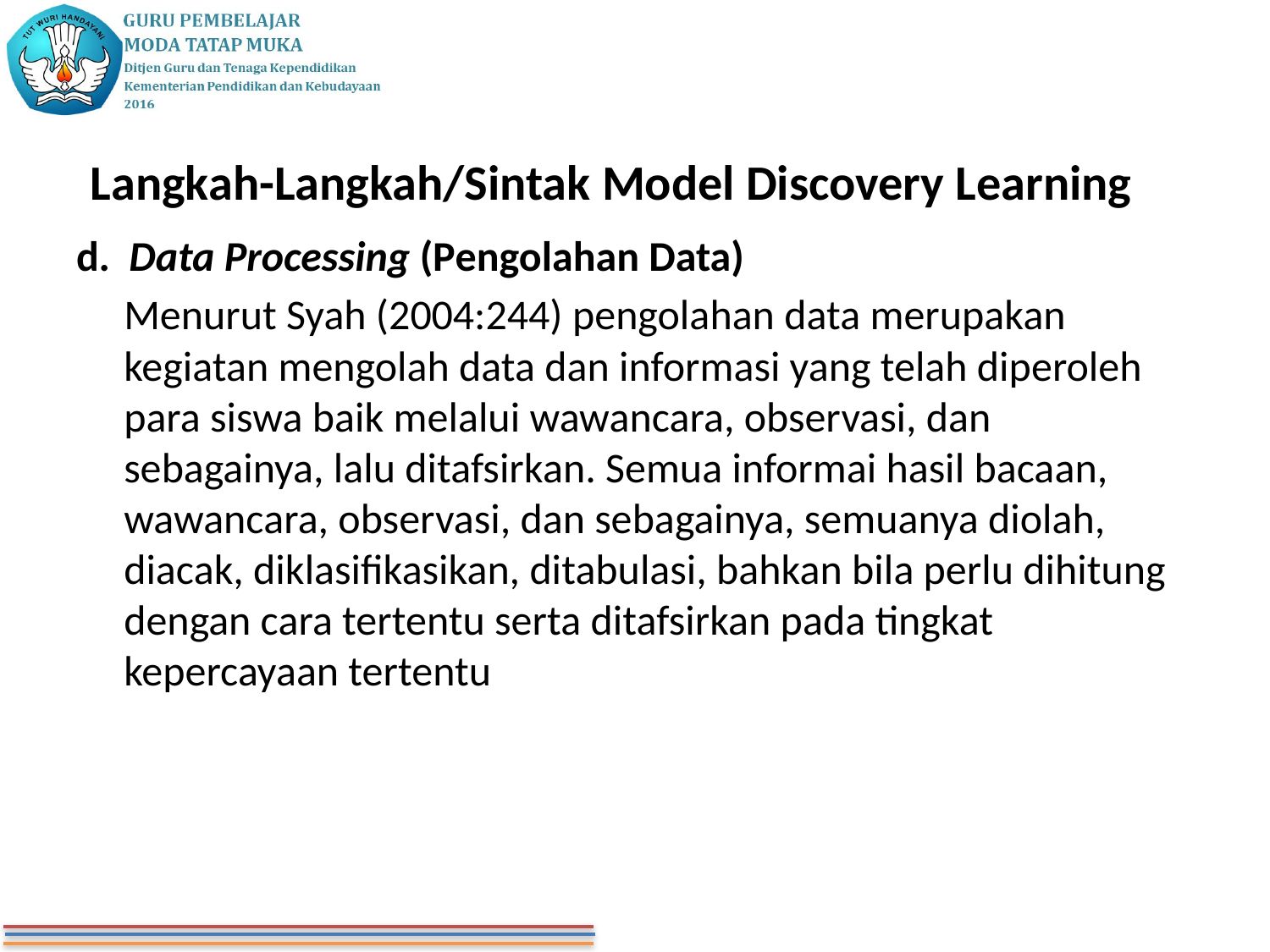

# Langkah-Langkah/Sintak Model Discovery Learning
d.  Data Processing (Pengolahan Data)
     Menurut Syah (2004:244) pengolahan data merupakan kegiatan mengolah data dan informasi yang telah diperoleh para siswa baik melalui wawancara, observasi, dan sebagainya, lalu ditafsirkan. Semua informai hasil bacaan, wawancara, observasi, dan sebagainya, semuanya diolah, diacak, diklasifikasikan, ditabulasi, bahkan bila perlu dihitung dengan cara tertentu serta ditafsirkan pada tingkat kepercayaan tertentu